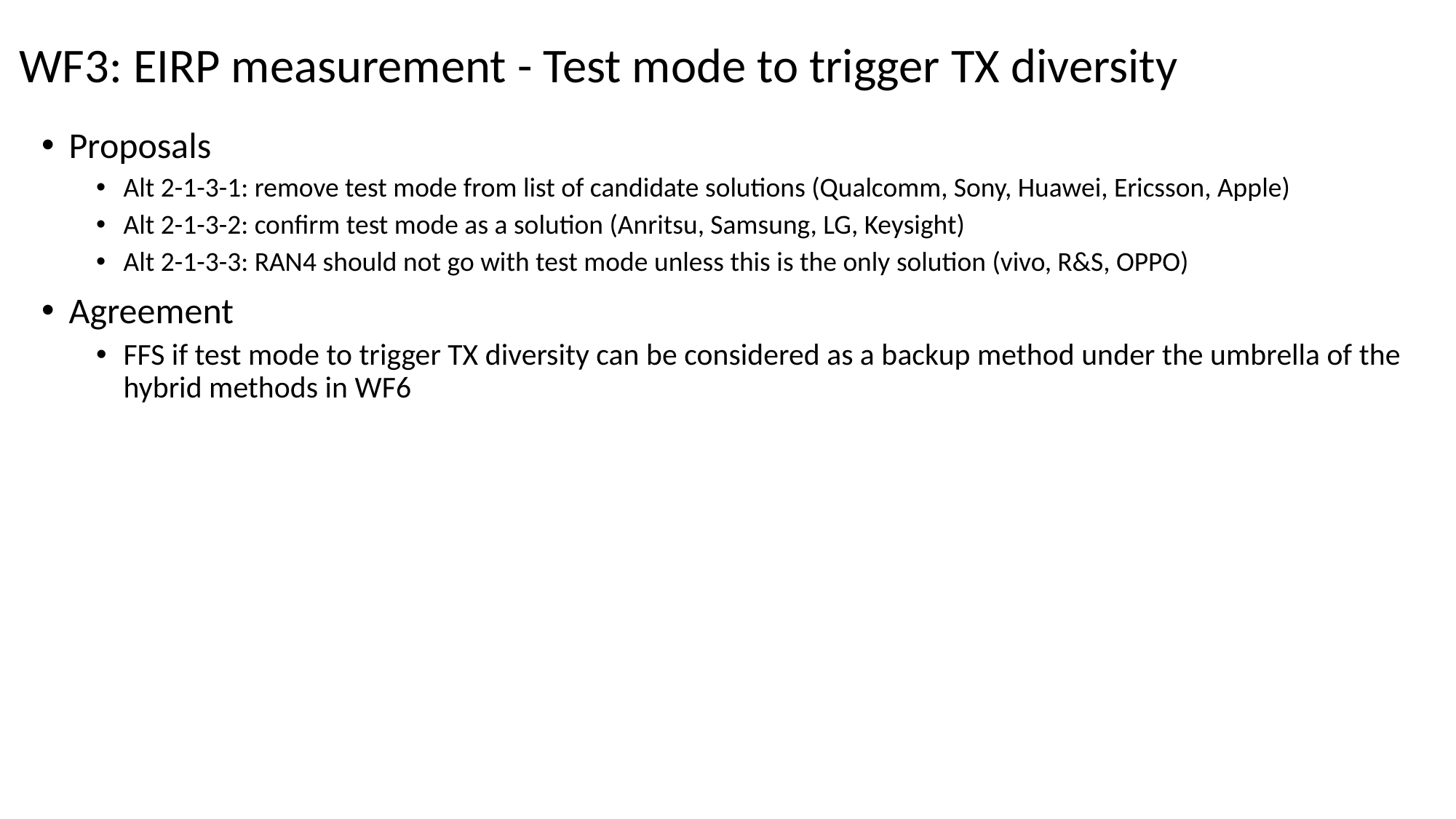

# WF3: EIRP measurement - Test mode to trigger TX diversity
Proposals
Alt 2-1-3-1: remove test mode from list of candidate solutions (Qualcomm, Sony, Huawei, Ericsson, Apple)
Alt 2-1-3-2: confirm test mode as a solution (Anritsu, Samsung, LG, Keysight)
Alt 2-1-3-3: RAN4 should not go with test mode unless this is the only solution (vivo, R&S, OPPO)
Agreement
FFS if test mode to trigger TX diversity can be considered as a backup method under the umbrella of the hybrid methods in WF6